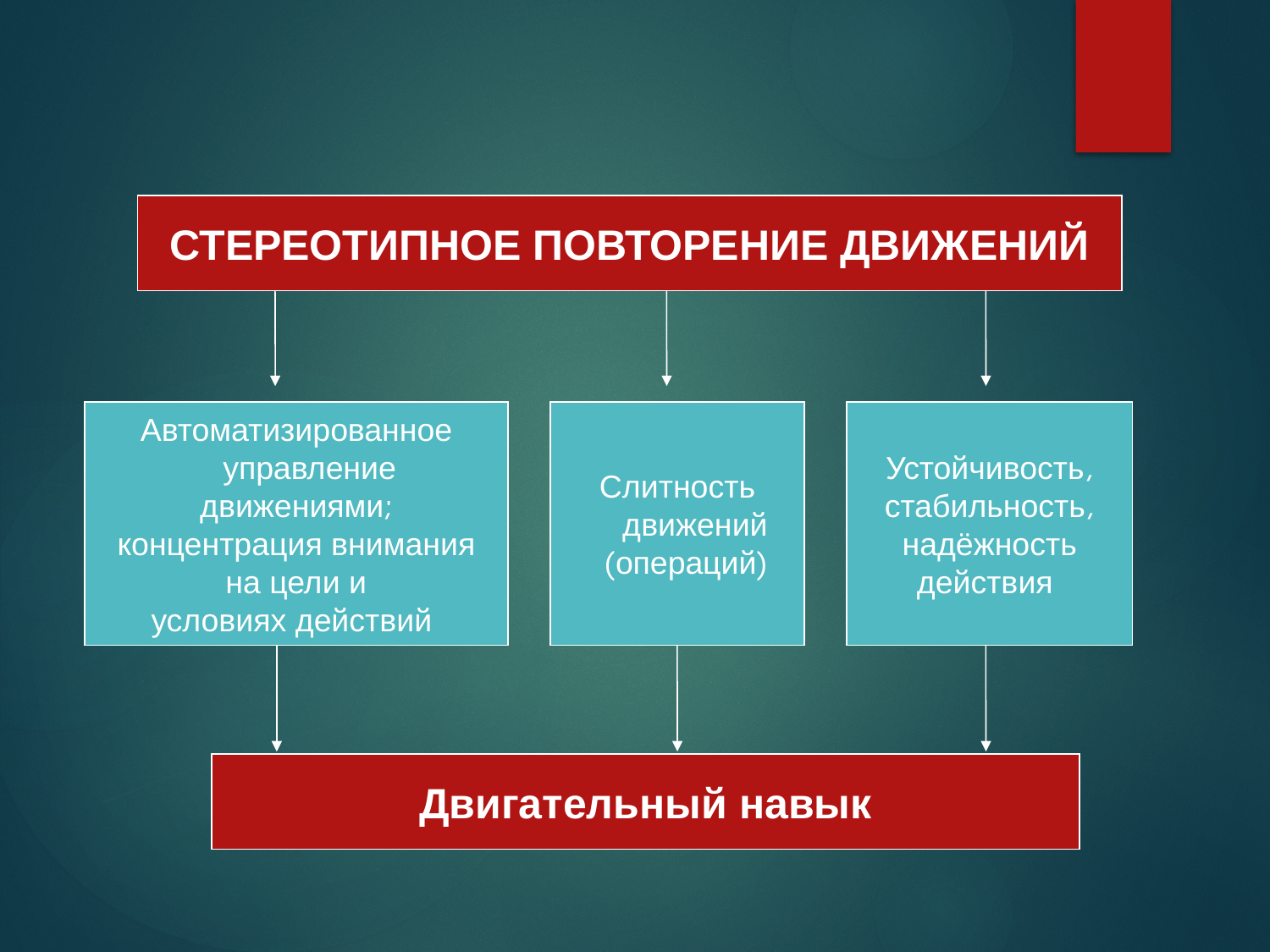

СТЕРЕОТИПНОЕ ПОВТОРЕНИЕ ДВИЖЕНИЙ

Автоматизированное
   управление
движениями;
концентрация внимания
на цели и
условиях действий
Слитность
    движений
   (операций)
Устойчивость,
стабильность,
надёжность
действия

Двигательный навык